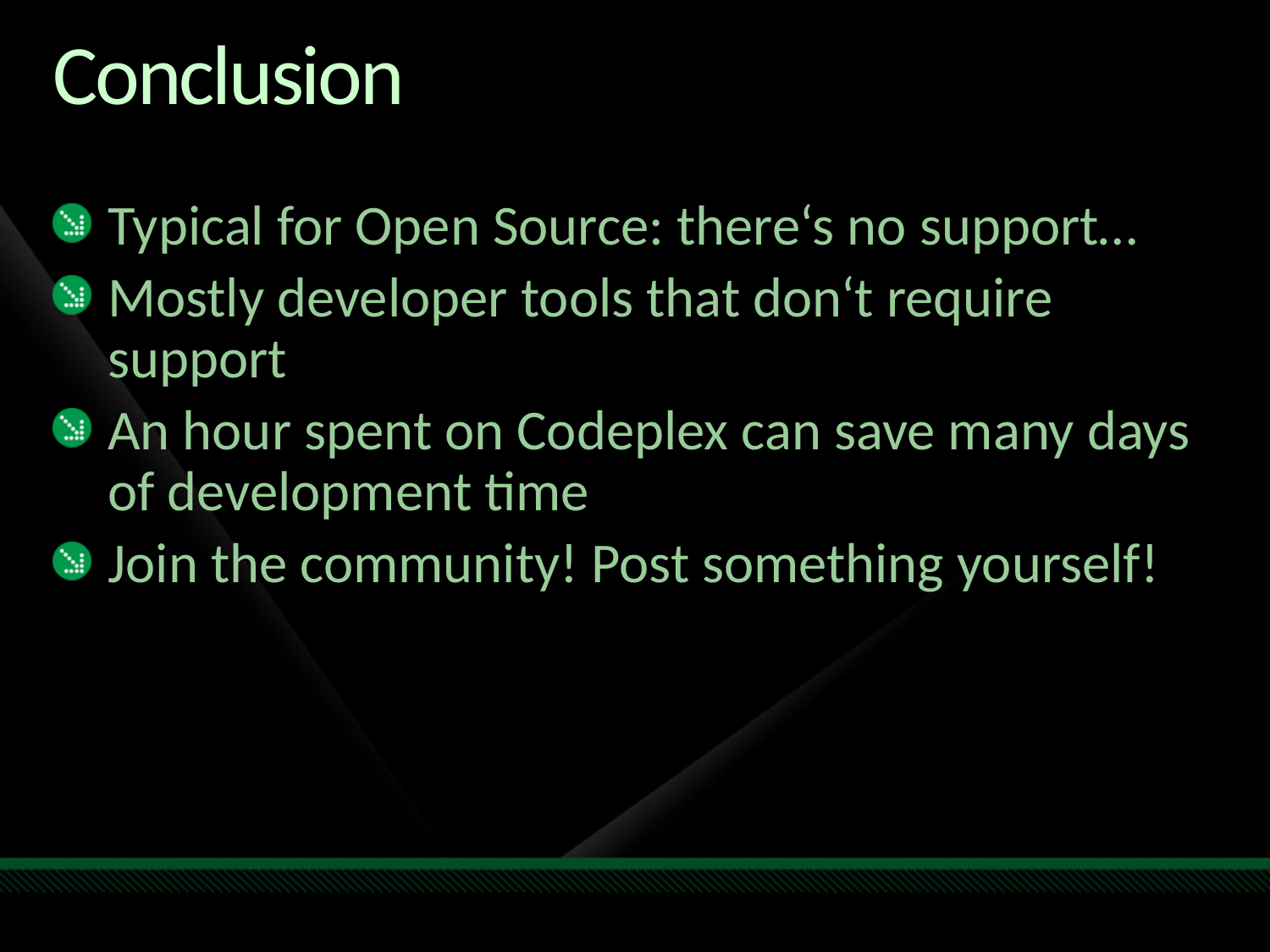

# Conclusion
Typical for Open Source: there‘s no support…
Mostly developer tools that don‘t require support
An hour spent on Codeplex can save many days of development time
Join the community! Post something yourself!